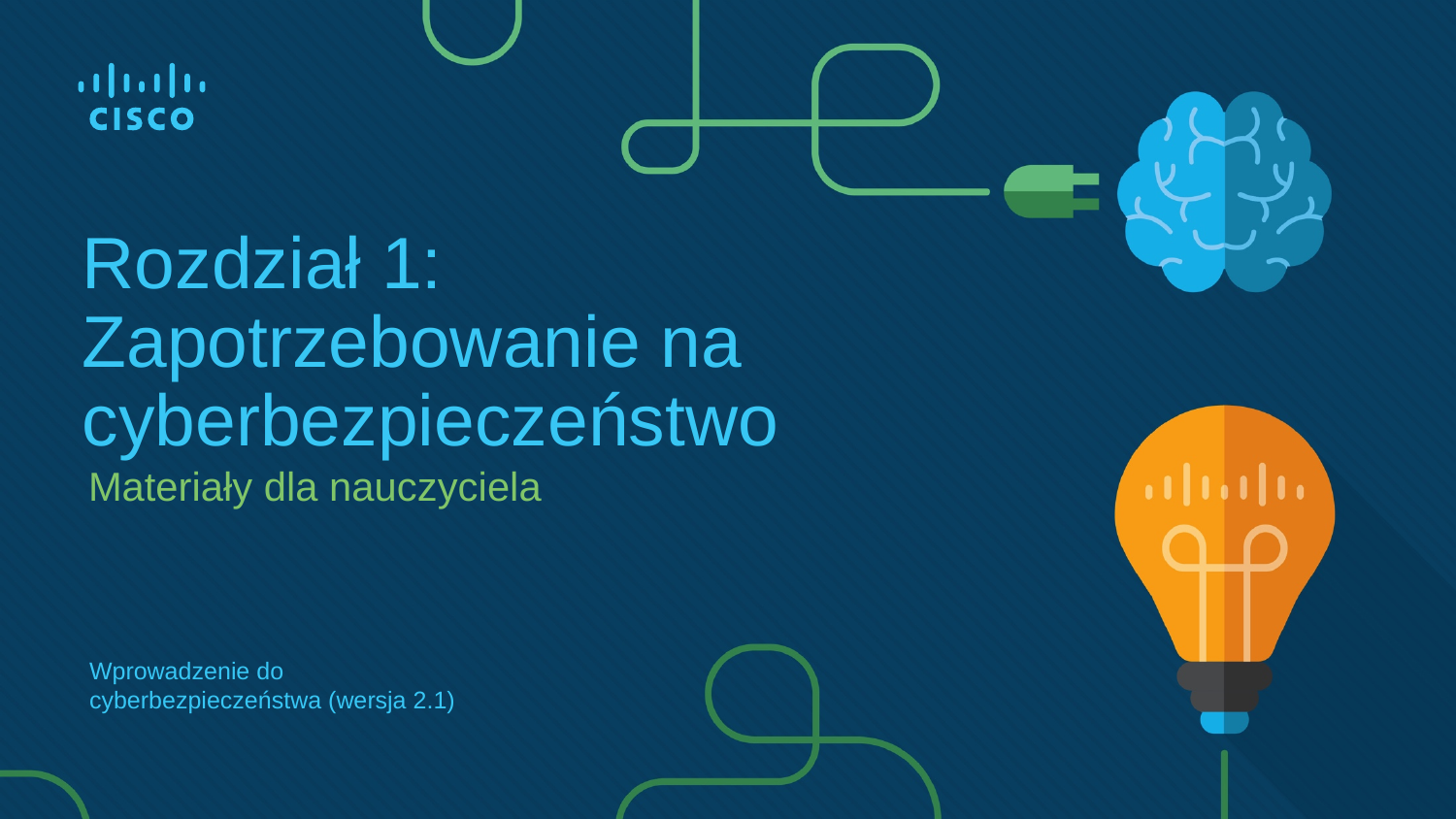

# Rozdział 1: Zapotrzebowanie na cyberbezpieczeństwo
Materiały dla nauczyciela

Wprowadzenie do cyberbezpieczeństwa (wersja 2.1)